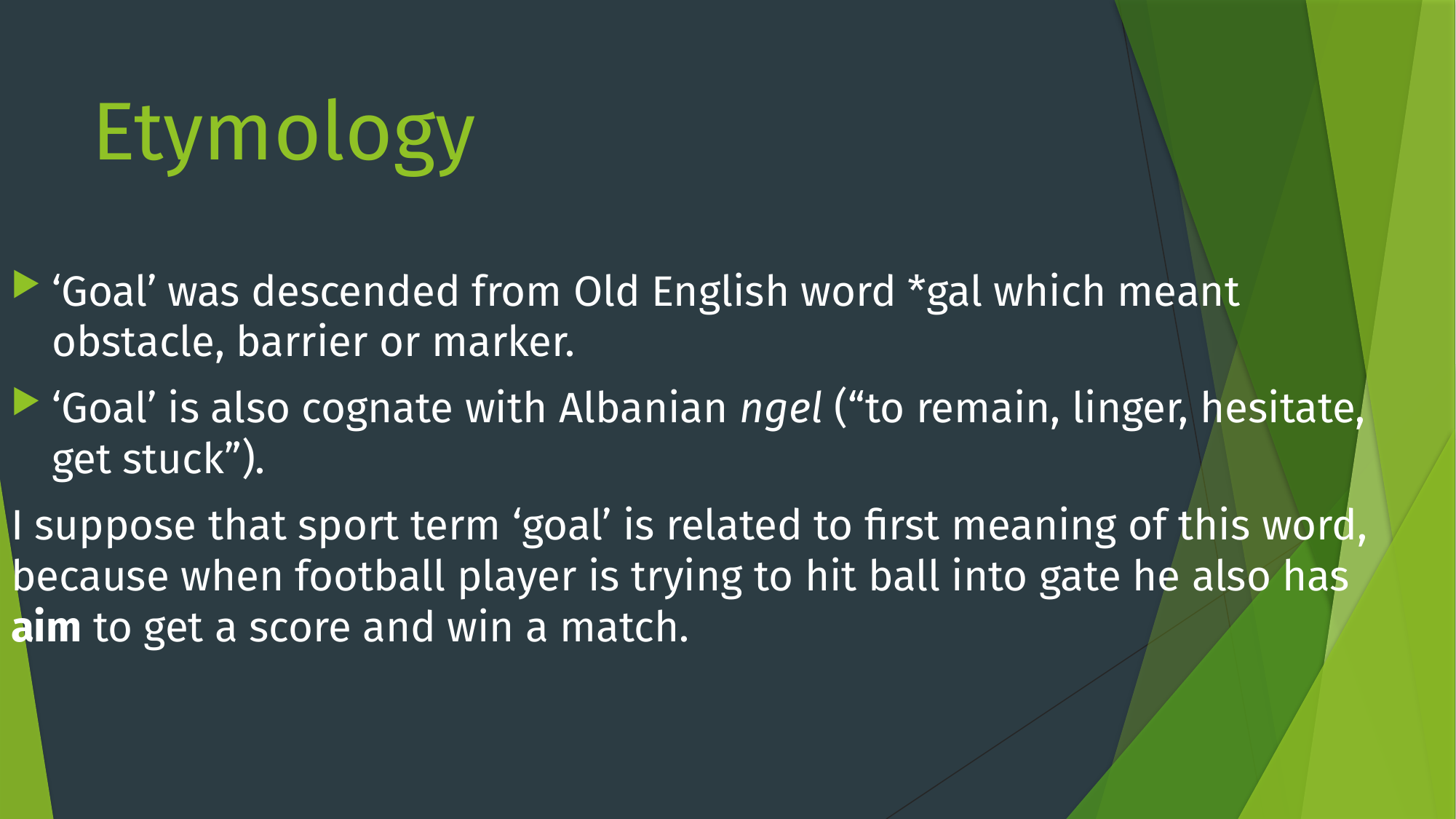

# Etymology
‘Goal’ was descended from Old English word *gal which meant obstacle, barrier or marker.
‘Goal’ is also cognate with Albanian ngel (“to remain, linger, hesitate, get stuck”).
I suppose that sport term ‘goal’ is related to first meaning of this word, because when football player is trying to hit ball into gate he also has aim to get a score and win a match.